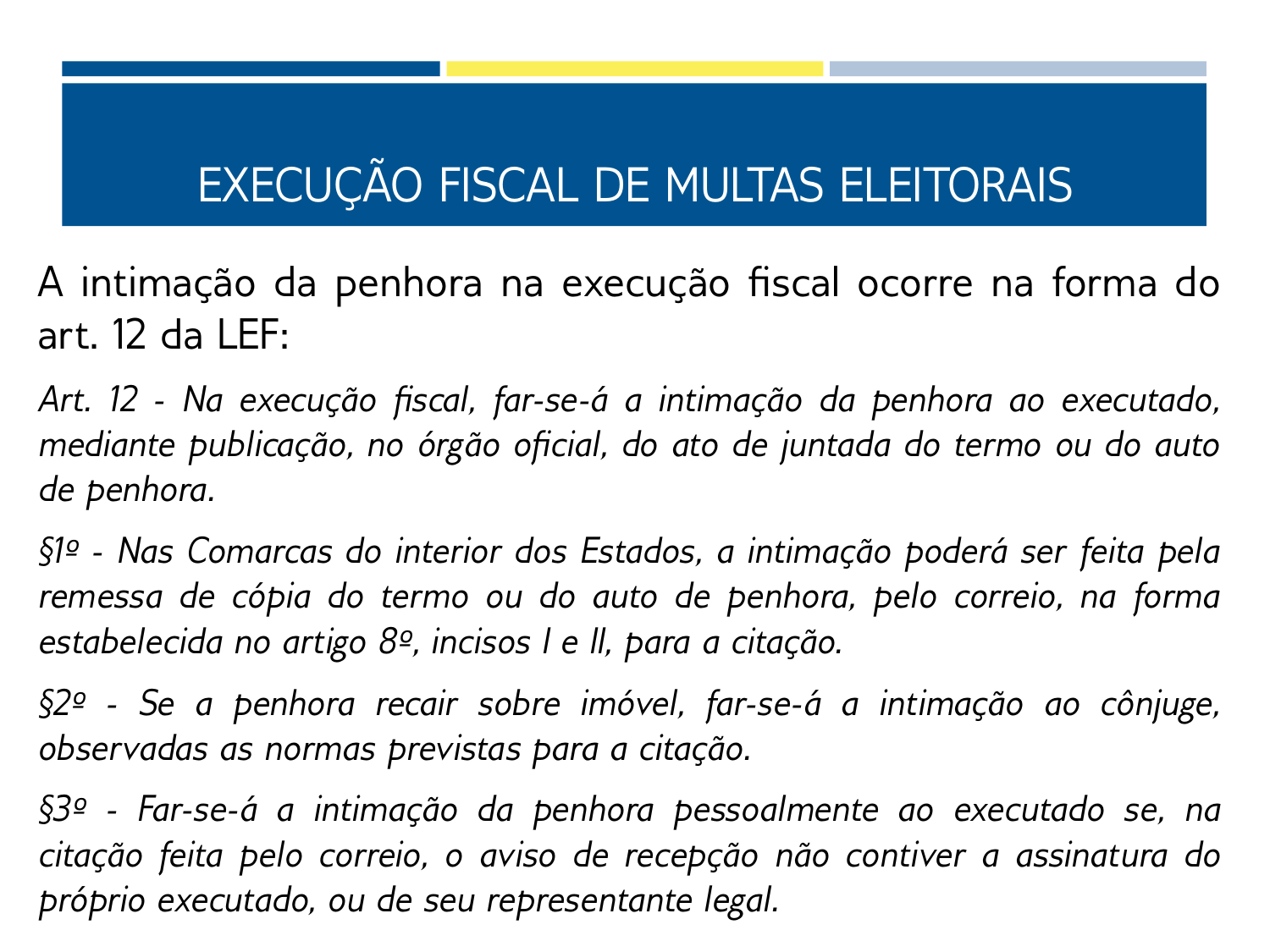

# EXECUÇÃO FISCAL DE MULTAS ELEITORAIS
A intimação da penhora na execução fiscal ocorre na forma do art. 12 da LEF:
Art. 12 - Na execução fiscal, far-se-á a intimação da penhora ao executado, mediante publicação, no órgão oficial, do ato de juntada do termo ou do auto de penhora.
§1º - Nas Comarcas do interior dos Estados, a intimação poderá ser feita pela remessa de cópia do termo ou do auto de penhora, pelo correio, na forma estabelecida no artigo 8º, incisos I e II, para a citação.
§2º - Se a penhora recair sobre imóvel, far-se-á a intimação ao cônjuge, observadas as normas previstas para a citação.
§3º - Far-se-á a intimação da penhora pessoalmente ao executado se, na citação feita pelo correio, o aviso de recepção não contiver a assinatura do próprio executado, ou de seu representante legal.